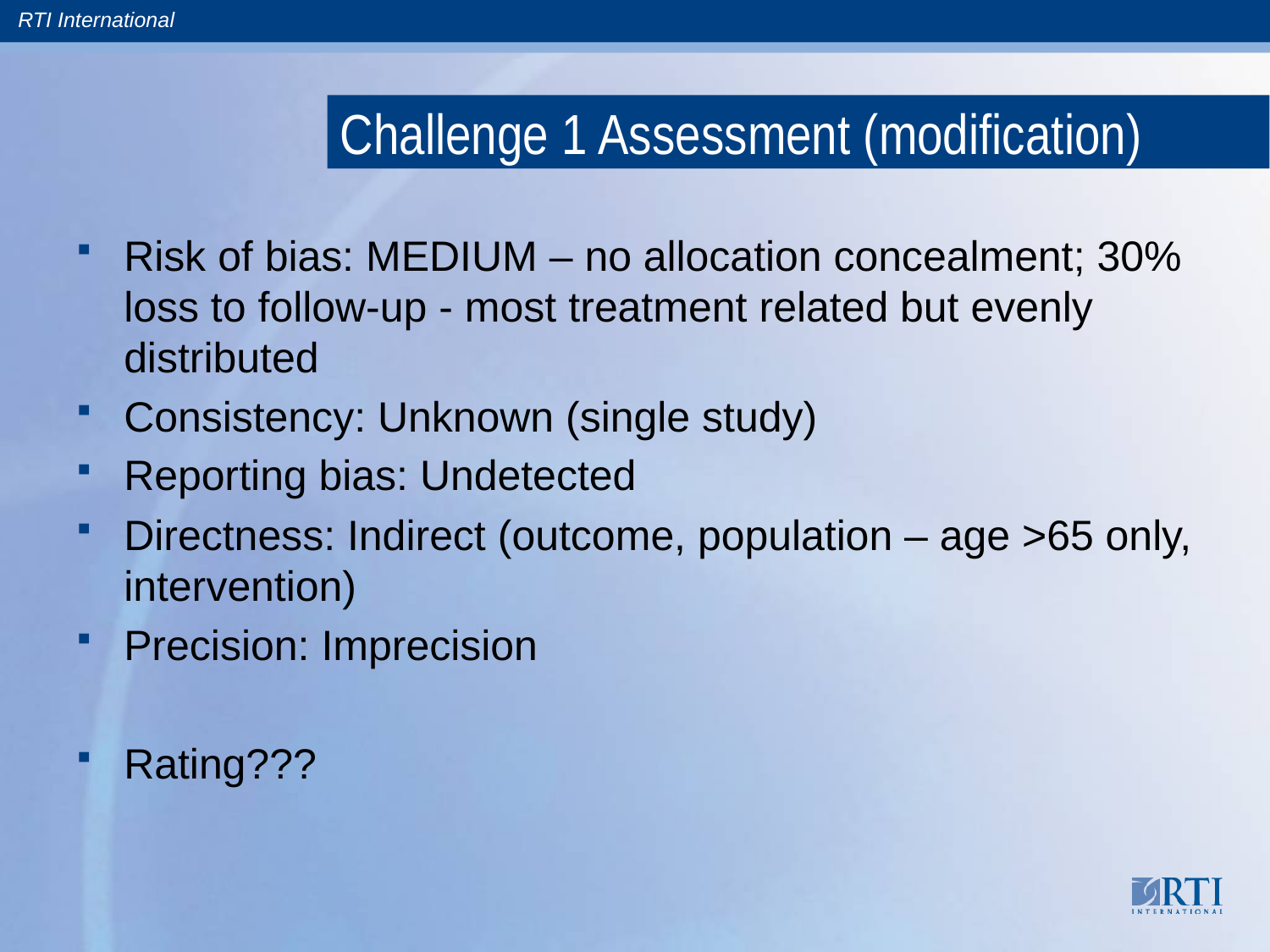

# Challenge 1 Assessment (modification)
Risk of bias: MEDIUM – no allocation concealment; 30% loss to follow-up - most treatment related but evenly distributed
Consistency: Unknown (single study)
Reporting bias: Undetected
Directness: Indirect (outcome, population – age >65 only, intervention)
Precision: Imprecision

Rating???